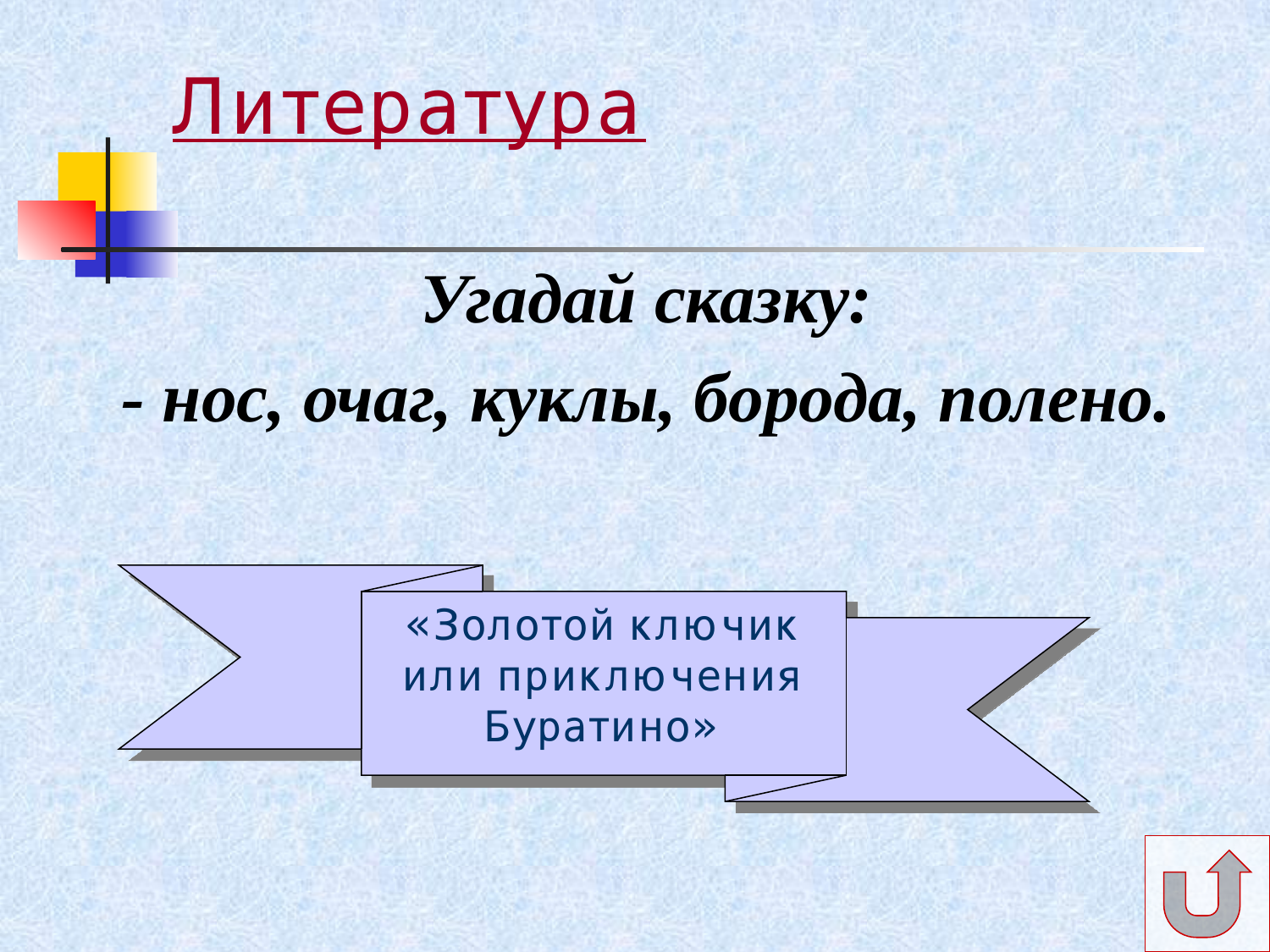

# Литература
Угадай сказку:
- нос, очаг, куклы, борода, полено.
«Золотой ключик или приключения Буратино»